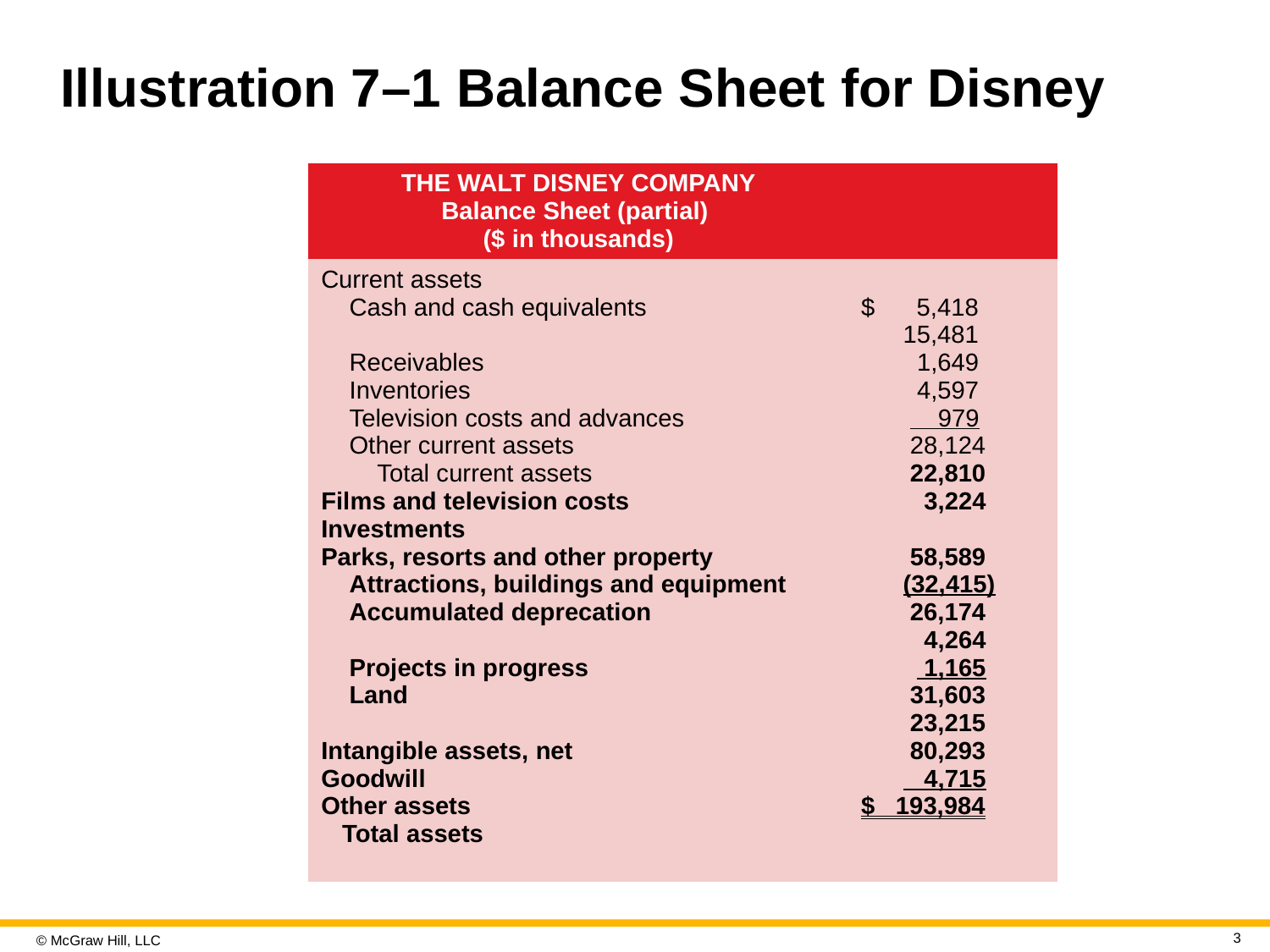

# Illustration 7–1 Balance Sheet for Disney
| THE WALT DISNEY COMPANY Balance Sheet (partial) ($ in thousands) |  |
| --- | --- |
| Current assets Cash and cash equivalents Receivables Inventories Television costs and advances Other current assets Total current assets Films and television costs Investments Parks, resorts and other property Attractions, buildings and equipment Accumulated deprecation Projects in progress Land Intangible assets, net Goodwill Other assets Total assets | $ 5,418 15,481 1,649 4,597 979 28,124 22,810 3,224 58,589 (32,415) 26,174 4,264 1,165 31,603 23,215 80,293 4,715 $ 193,984 |
3